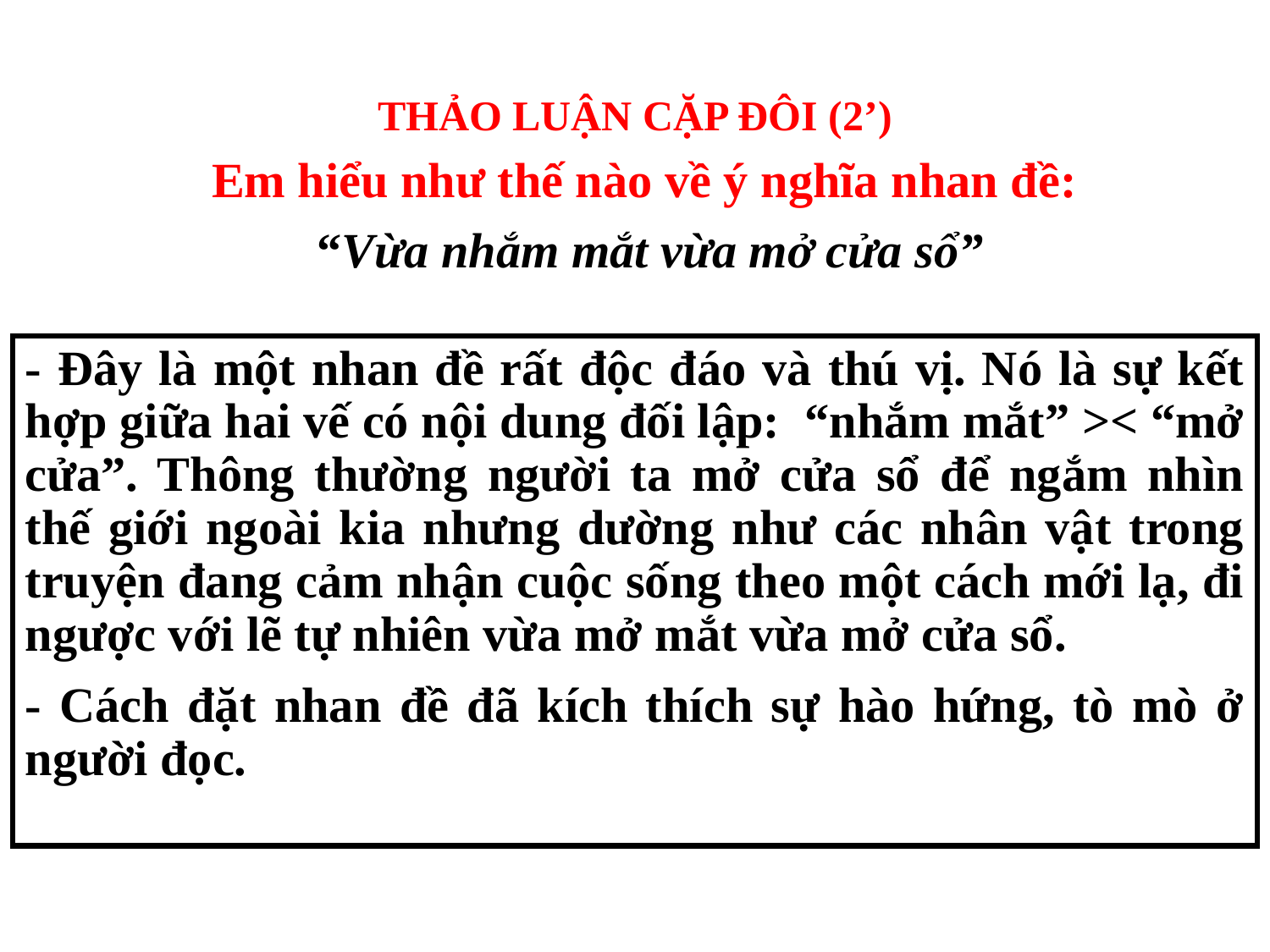

# THẢO LUẬN CẶP ĐÔI (2’)
Em hiểu như thế nào về ý nghĩa nhan đề:
“Vừa nhắm mắt vừa mở cửa sổ”
- Đây là một nhan đề rất độc đáo và thú vị. Nó là sự kết hợp giữa hai vế có nội dung đối lập:  “nhắm mắt” >< “mở cửa”. Thông thường người ta mở cửa sổ để ngắm nhìn thế giới ngoài kia nhưng dường như các nhân vật trong truyện đang cảm nhận cuộc sống theo một cách mới lạ, đi ngược với lẽ tự nhiên vừa mở mắt vừa mở cửa sổ.
- Cách đặt nhan đề đã kích thích sự hào hứng, tò mò ở người đọc.